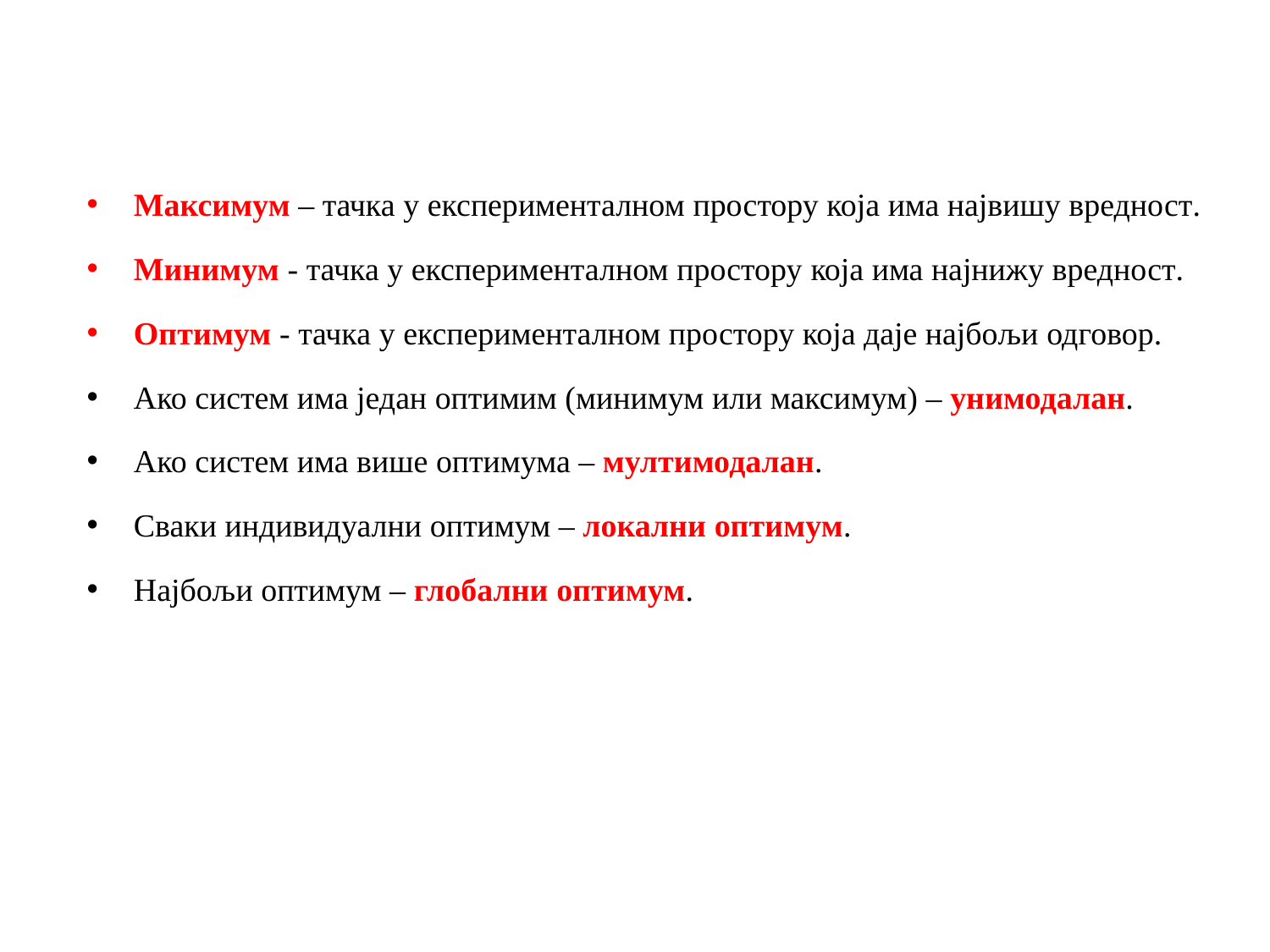

Максимум – тачка у експерименталном простору која има највишу вредност.
Минимум - тачка у експерименталном простору која има најнижу вредност.
Оптимум - тачка у експерименталном простору која даје најбољи одговор.
Ако систем има један оптимим (минимум или максимум) – унимодалан.
Ако систем има више оптимума – мултимодалан.
Сваки индивидуални оптимум – локални оптимум.
Најбољи оптимум – глобални оптимум.